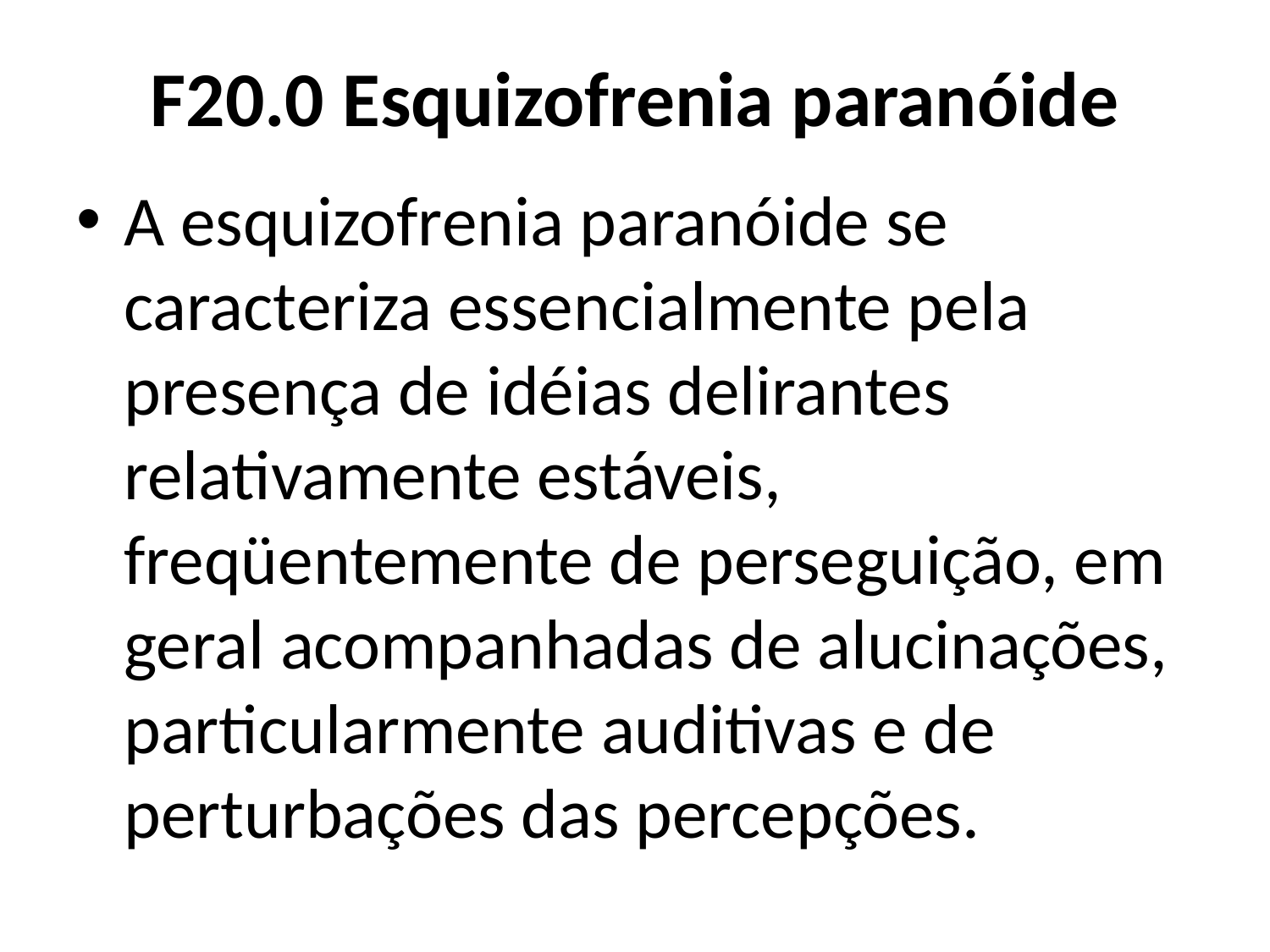

# F20.0 Esquizofrenia paranóide
A esquizofrenia paranóide se caracteriza essencialmente pela presença de idéias delirantes relativamente estáveis, freqüentemente de perseguição, em geral acompanhadas de alucinações, particularmente auditivas e de perturbações das percepções.